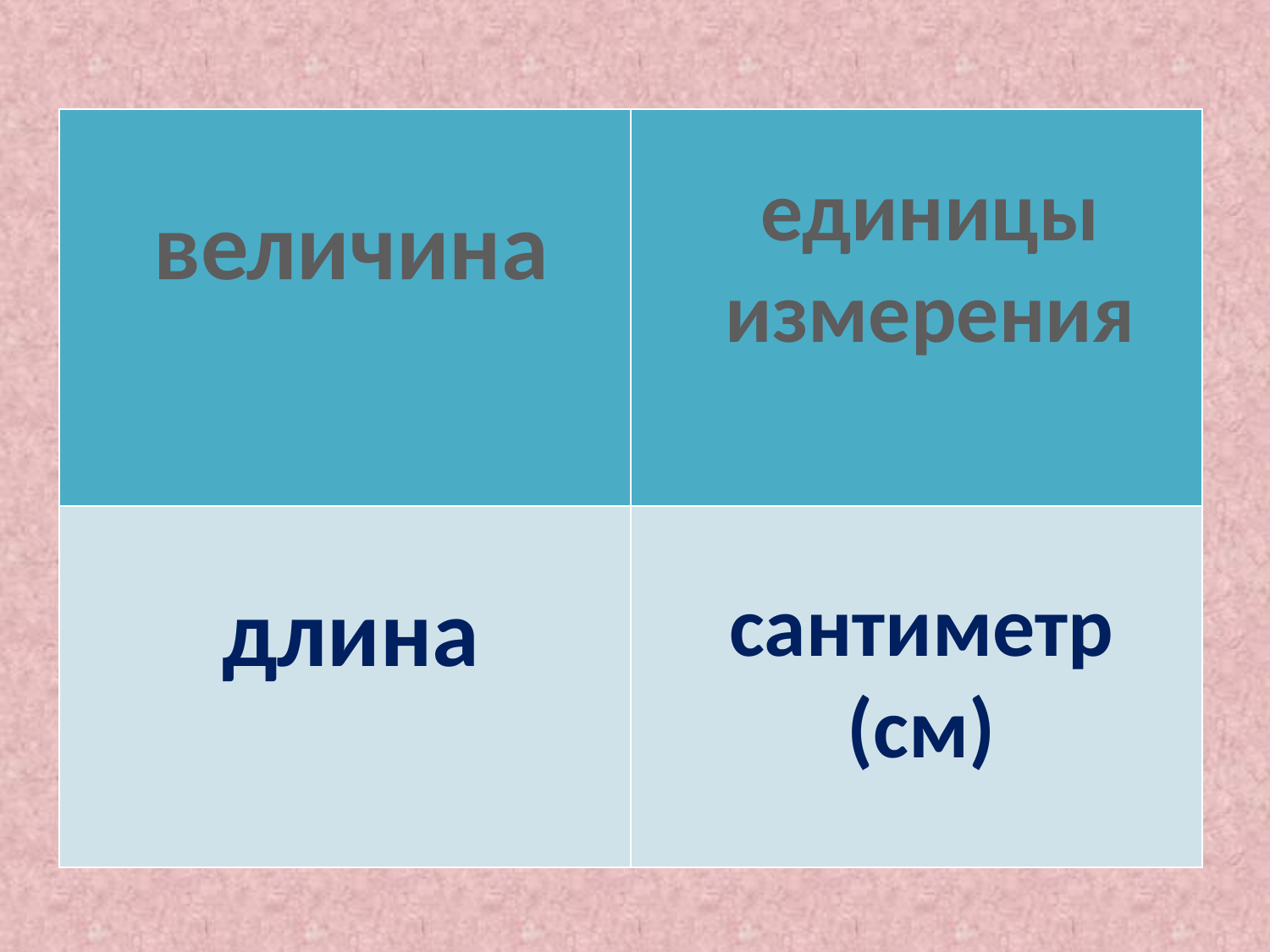

|  |  |
| --- | --- |
|  |  |
единицы
измерения
величина
длина
сантиметр
(см)